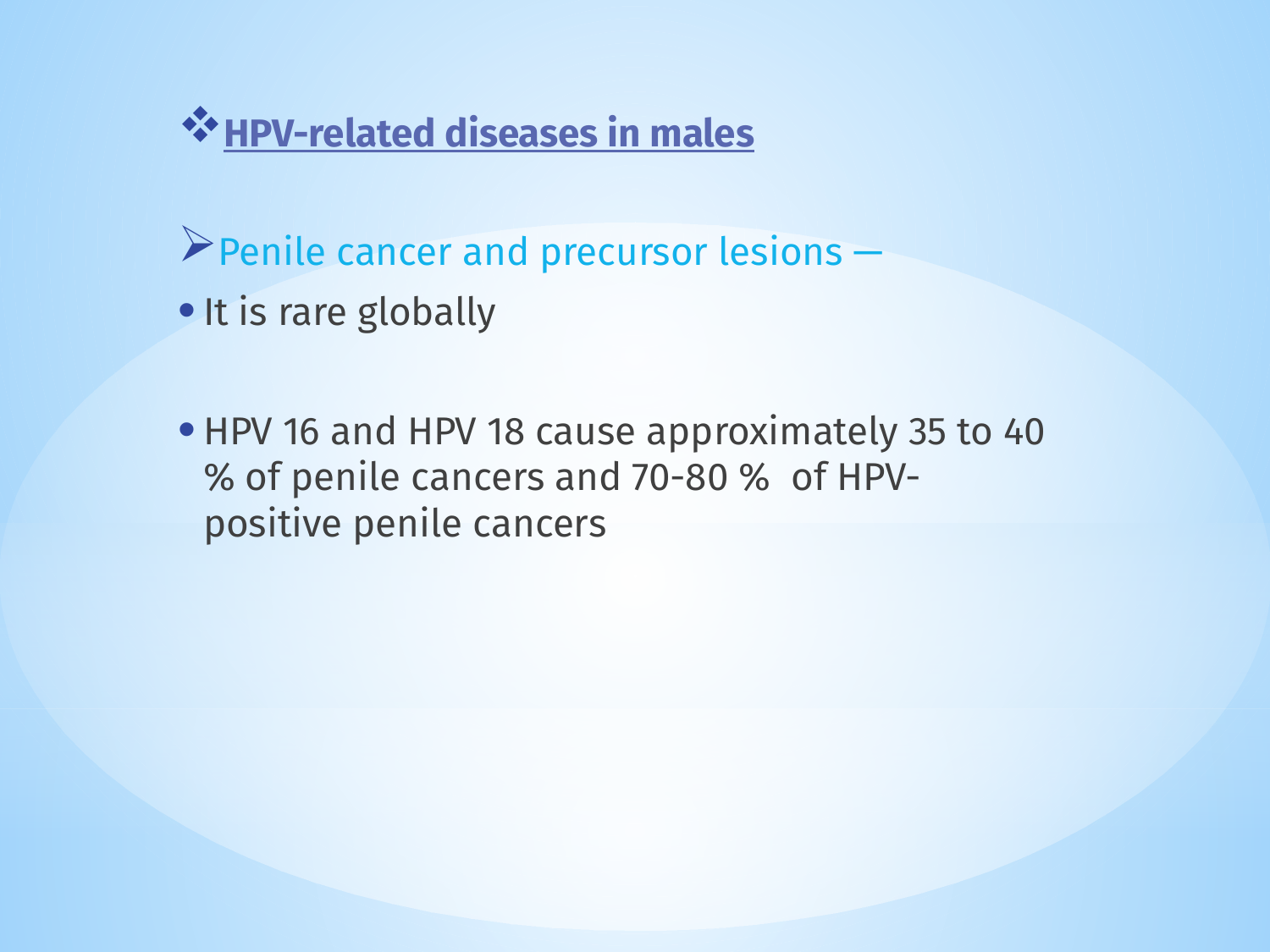

HPV-related diseases in males

Penile cancer and precursor lesions —
It is rare globally

HPV 16 and HPV 18 cause approximately 35 to 40 % of penile cancers and 70-80 %  of HPV-positive penile cancers
#